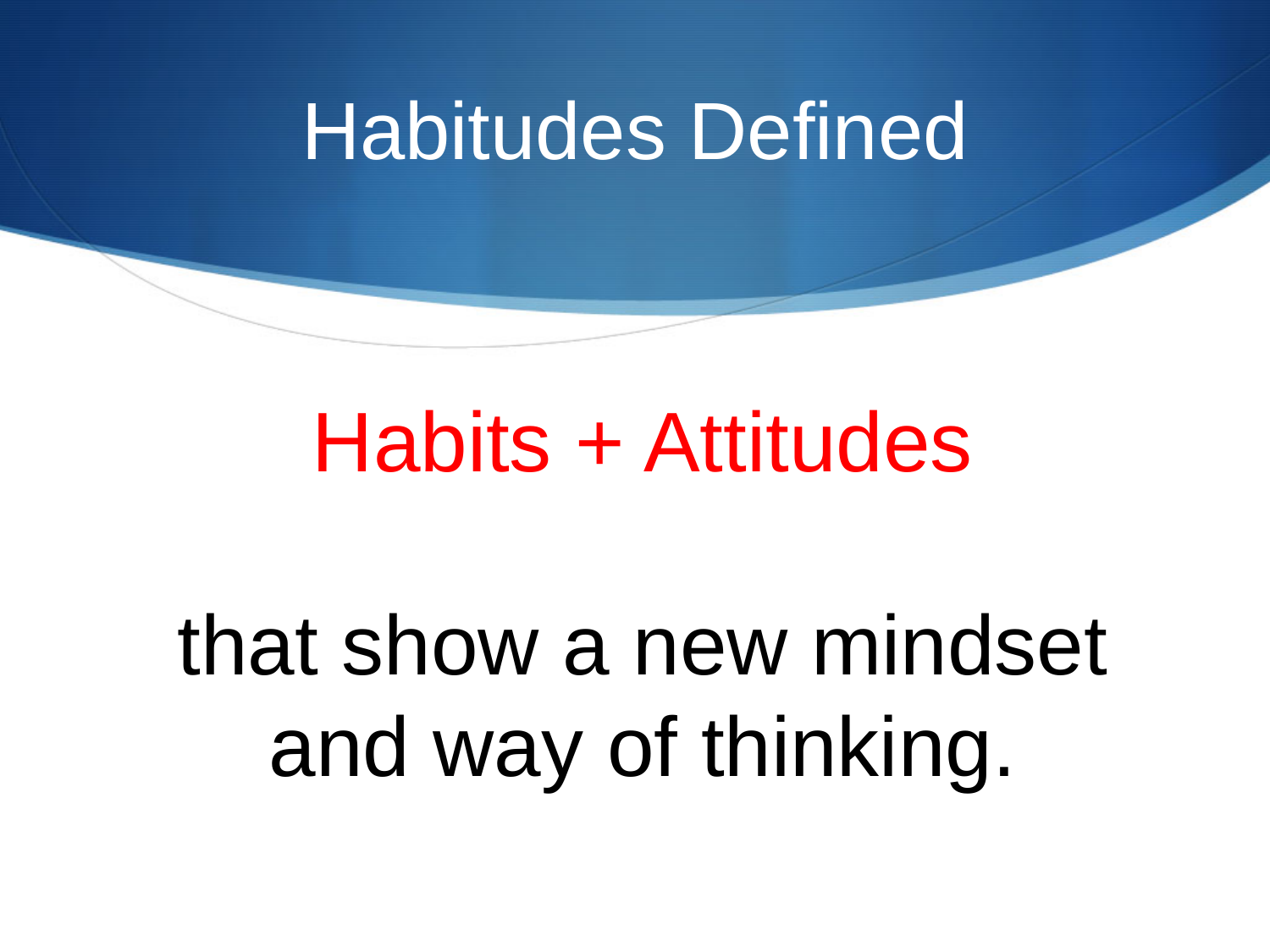

# Habitudes Defined
Habits + Attitudes

that show a new mindset and way of thinking.